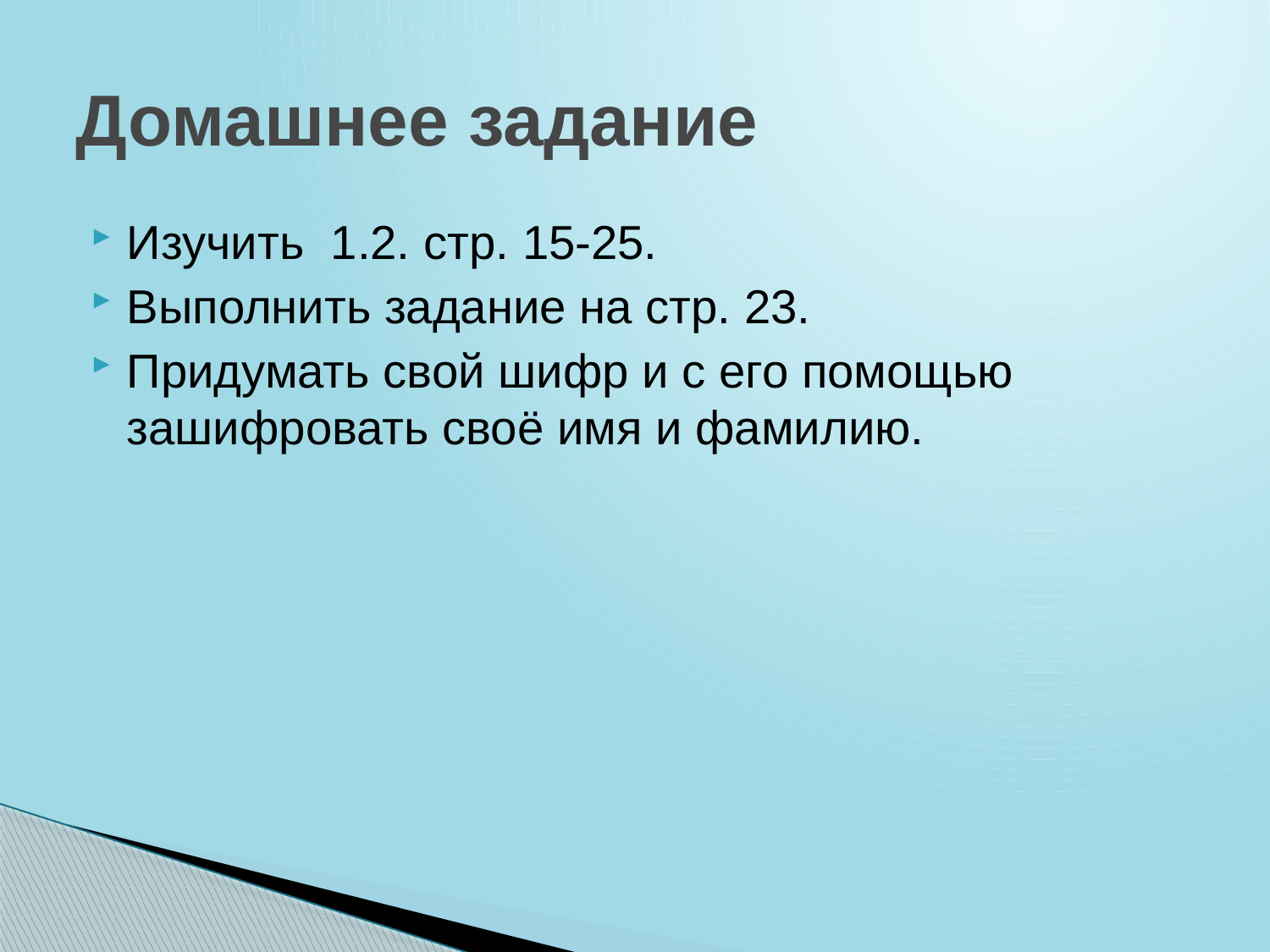

# Домашнее задание
Изучить  1.2. стр. 15-25.
Выполнить задание на стр. 23.
Придумать свой шифр и с его помощью зашифровать своё имя и фамилию.